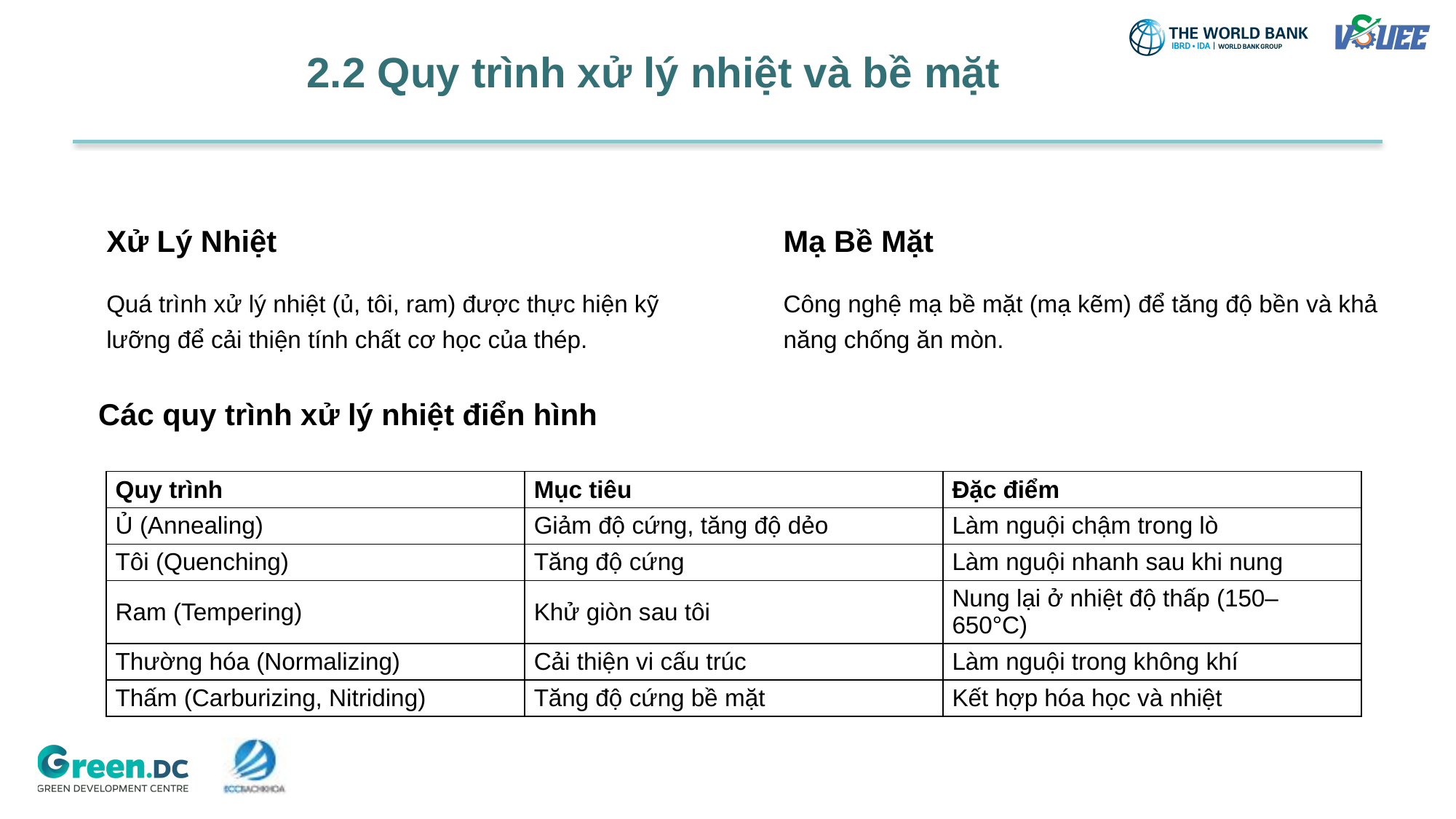

2.2 Quy trình xử lý nhiệt và bề mặt

Xử Lý Nhiệt
Mạ Bề Mặt
Quá trình xử lý nhiệt (ủ, tôi, ram) được thực hiện kỹ lưỡng để cải thiện tính chất cơ học của thép.
Công nghệ mạ bề mặt (mạ kẽm) để tăng độ bền và khả năng chống ăn mòn.
Các quy trình xử lý nhiệt điển hình

| Quy trình | Mục tiêu | Đặc điểm |
| --- | --- | --- |
| Ủ (Annealing) | Giảm độ cứng, tăng độ dẻo | Làm nguội chậm trong lò |
| Tôi (Quenching) | Tăng độ cứng | Làm nguội nhanh sau khi nung |
| Ram (Tempering) | Khử giòn sau tôi | Nung lại ở nhiệt độ thấp (150–650°C) |
| Thường hóa (Normalizing) | Cải thiện vi cấu trúc | Làm nguội trong không khí |
| Thấm (Carburizing, Nitriding) | Tăng độ cứng bề mặt | Kết hợp hóa học và nhiệt |